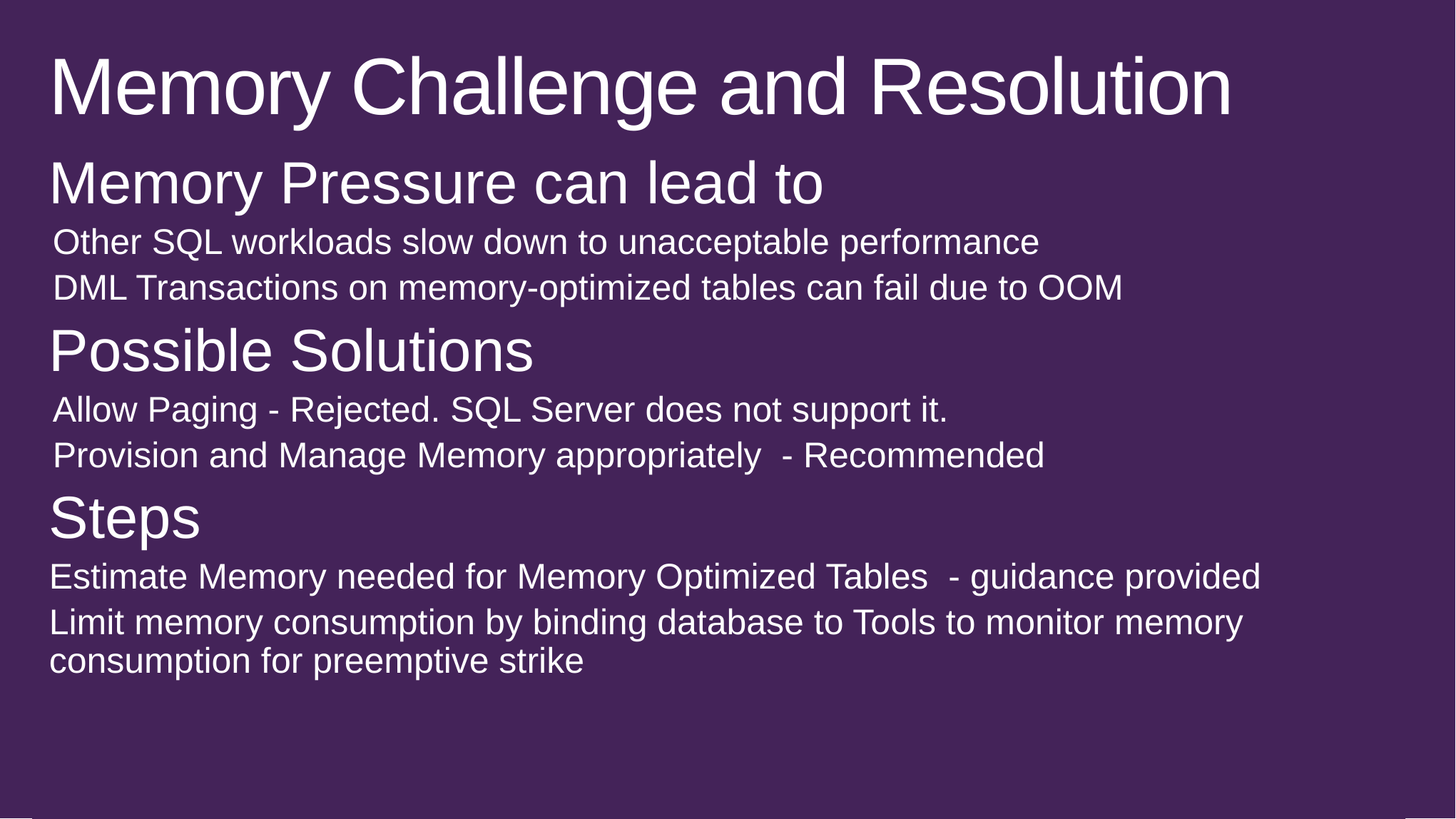

# Memory Challenge and Resolution
Memory Pressure can lead to
Other SQL workloads slow down to unacceptable performance
DML Transactions on memory-optimized tables can fail due to OOM
Possible Solutions
Allow Paging - Rejected. SQL Server does not support it.
Provision and Manage Memory appropriately  - Recommended
Steps
Estimate Memory needed for Memory Optimized Tables  - guidance provided
Limit memory consumption by binding database to Tools to monitor memory consumption for preemptive strike